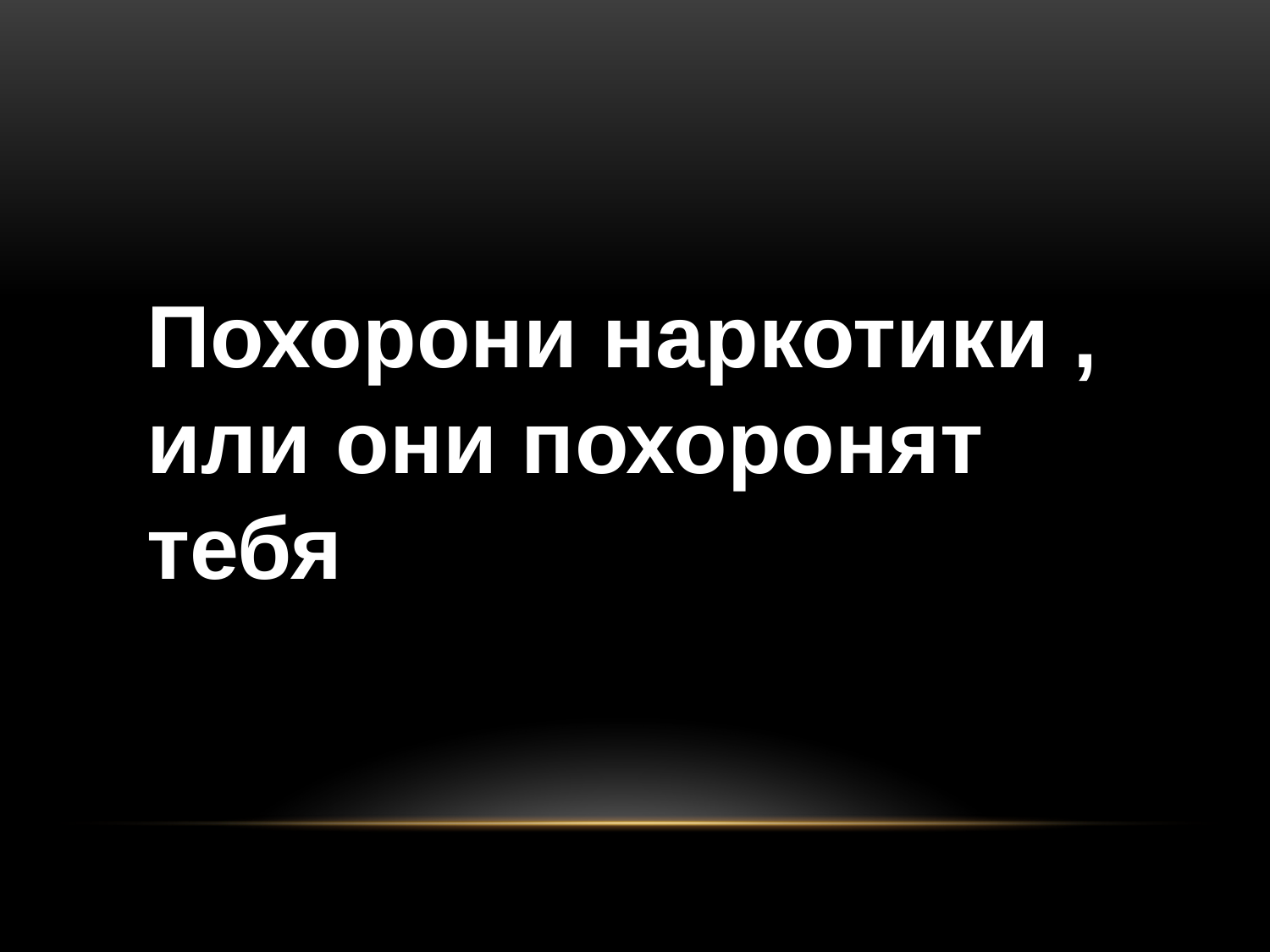

Похорони наркотики , или они похоронят тебя